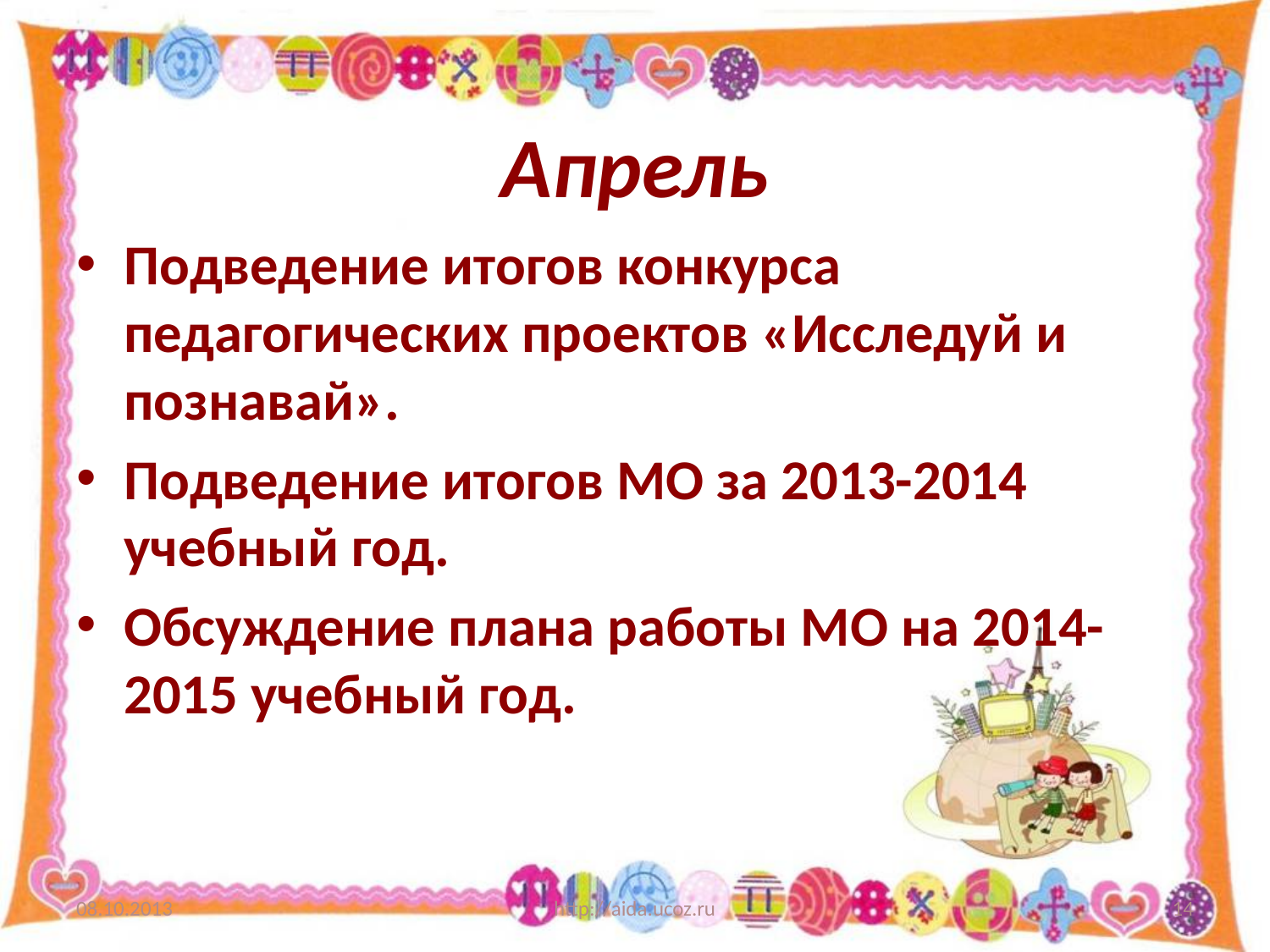

# Апрель
Подведение итогов конкурса педагогических проектов «Исследуй и познавай».
Подведение итогов МО за 2013-2014 учебный год.
Обсуждение плана работы МО на 2014-2015 учебный год.

08.10.2013
http://aida.ucoz.ru
14